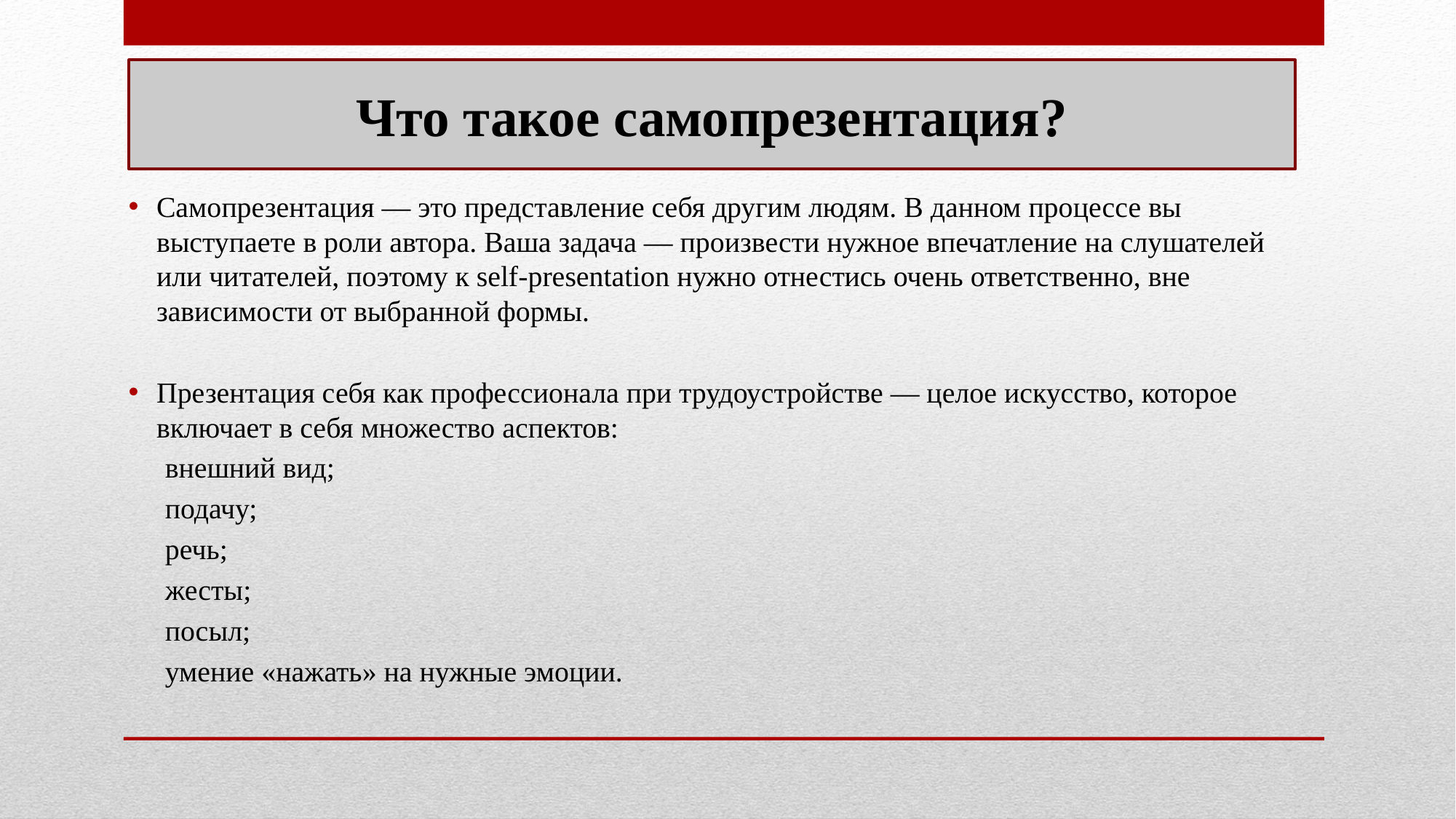

Что такое самопрезентация?
Самопрезентация — это представление себя другим людям. В данном процессе вы выступаете в роли автора. Ваша задача — произвести нужное впечатление на слушателей или читателей, поэтому к self-presentation нужно отнестись очень ответственно, вне зависимости от выбранной формы.

Презентация себя как профессионала при трудоустройстве — целое искусство, которое включает в себя множество аспектов:
     внешний вид;
     подачу;
     речь;
     жесты;
     посыл;
     умение «нажать» на нужные эмоции.